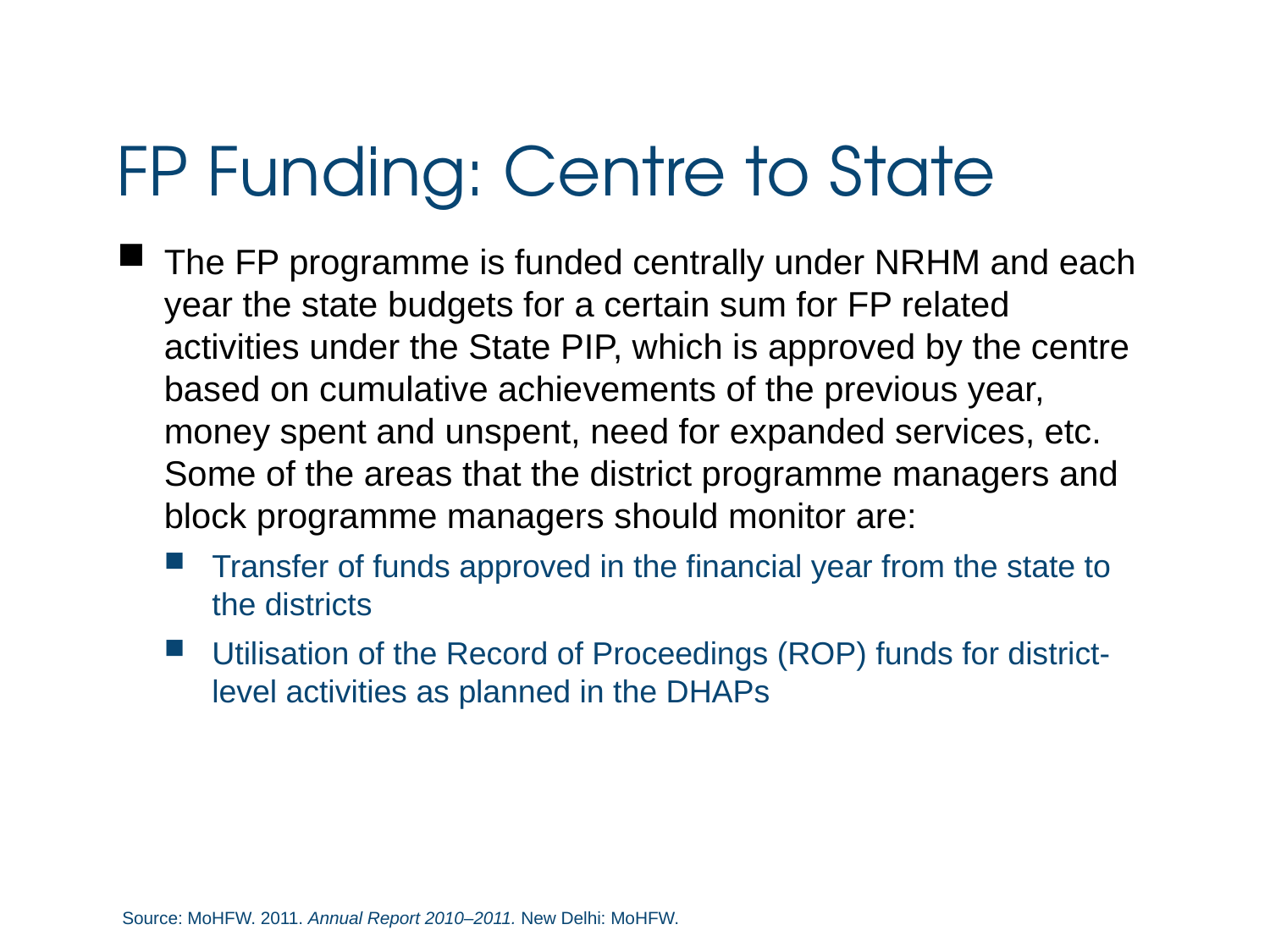

# FP Funding: Centre to State
The FP programme is funded centrally under NRHM and each year the state budgets for a certain sum for FP related activities under the State PIP, which is approved by the centre based on cumulative achievements of the previous year, money spent and unspent, need for expanded services, etc. Some of the areas that the district programme managers and block programme managers should monitor are:
Transfer of funds approved in the financial year from the state to the districts
Utilisation of the Record of Proceedings (ROP) funds for district-level activities as planned in the DHAPs

Source: MoHFW. 2011. Annual Report 2010–2011. New Delhi: MoHFW.